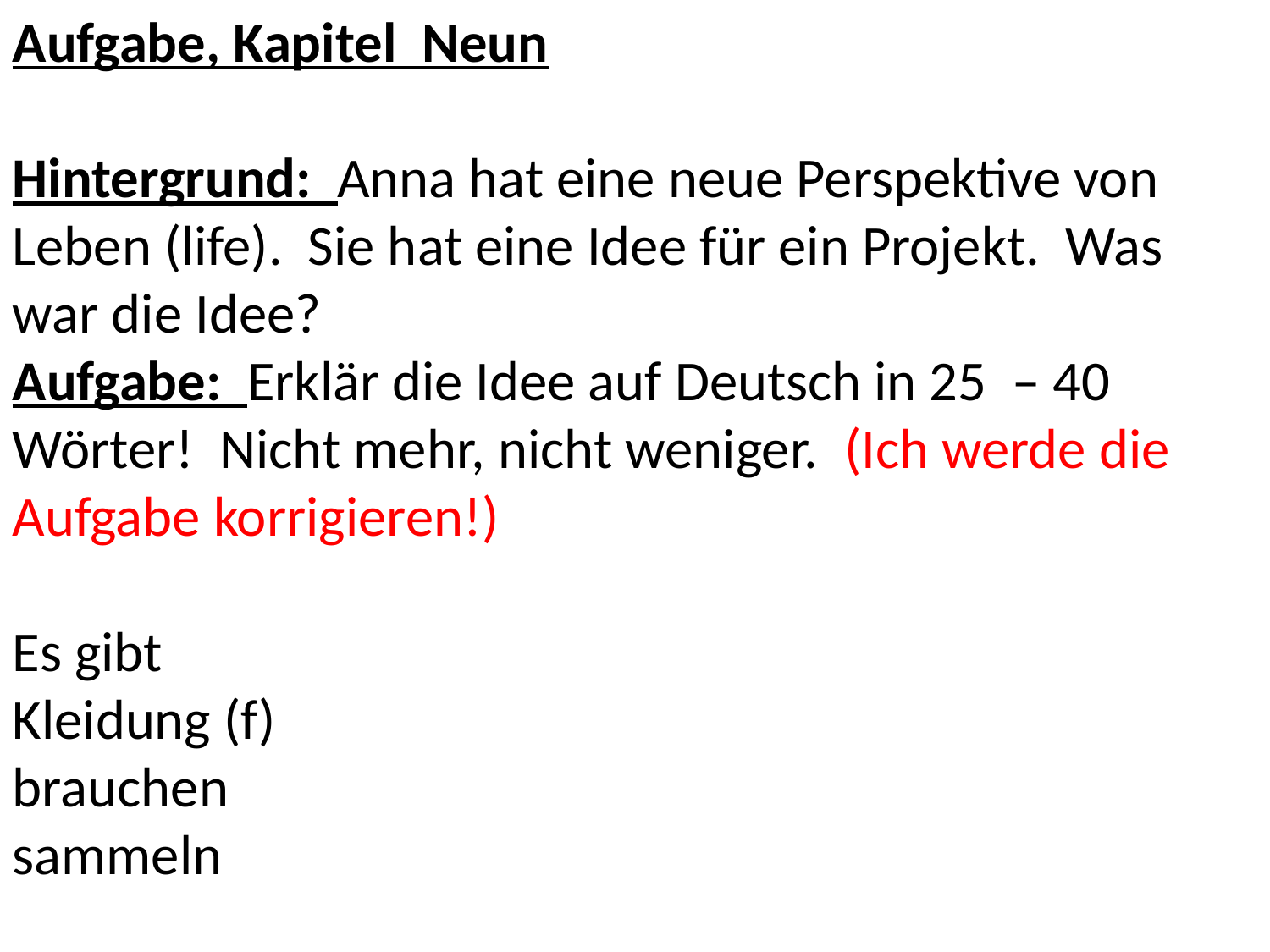

Aufgabe, Kapitel  Neun

Hintergrund:  Anna hat eine neue Perspektive von Leben (life).  Sie hat eine Idee für ein Projekt.  Was war die Idee?
Aufgabe:  Erklär die Idee auf Deutsch in 25  – 40 Wörter!  Nicht mehr, nicht weniger.  (Ich werde die Aufgabe korrigieren!)

Es gibt
Kleidung (f)
brauchen
sammeln